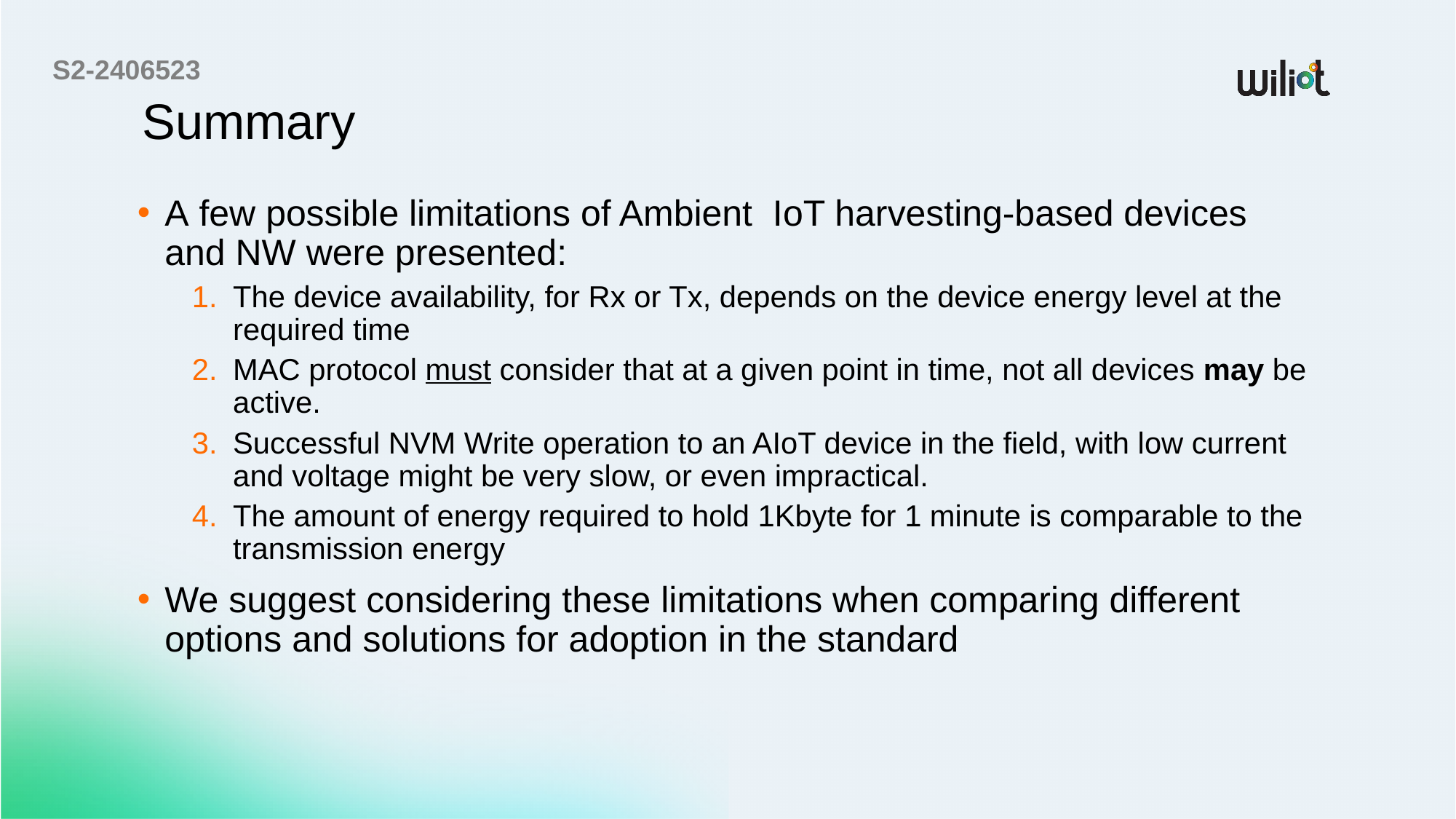

S2-2406523
# Summary
A few possible limitations of Ambient  IoT harvesting-based devices and NW were presented:
The device availability, for Rx or Tx, depends on the device energy level at the required time
MAC protocol must consider that at a given point in time, not all devices may be active.
Successful NVM Write operation to an AIoT device in the field, with low current and voltage might be very slow, or even impractical.
The amount of energy required to hold 1Kbyte for 1 minute is comparable to the transmission energy
We suggest considering these limitations when comparing different options and solutions for adoption in the standard